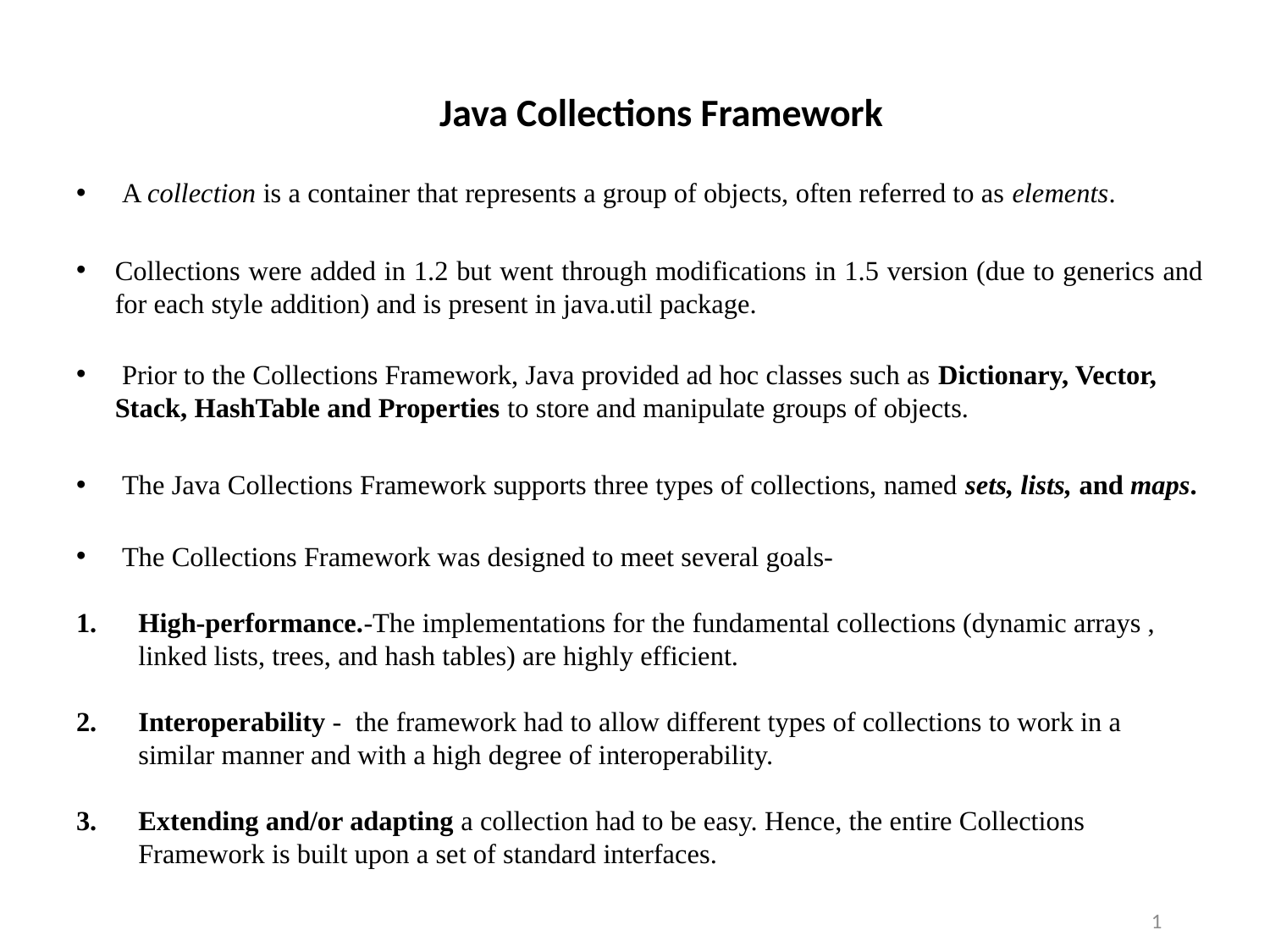

# Java Collections Framework
 A collection is a container that represents a group of objects, often referred to as elements.

Collections were added in 1.2 but went through modifications in 1.5 version (due to generics and for each style addition) and is present in java.util package.

 Prior to the Collections Framework, Java provided ad hoc classes such as Dictionary, Vector,  Stack, HashTable and Properties to store and manipulate groups of objects.

 The Java Collections Framework supports three types of collections, named sets, lists, and maps.

 The Collections Framework was designed to meet several goals-

High-performance.-The implementations for the fundamental collections (dynamic arrays , linked lists, trees, and hash tables) are highly efficient.

Interoperability -  the framework had to allow different types of collections to work in a similar manner and with a high degree of interoperability.

Extending and/or adapting a collection had to be easy. Hence, the entire Collections Framework is built upon a set of standard interfaces.
1